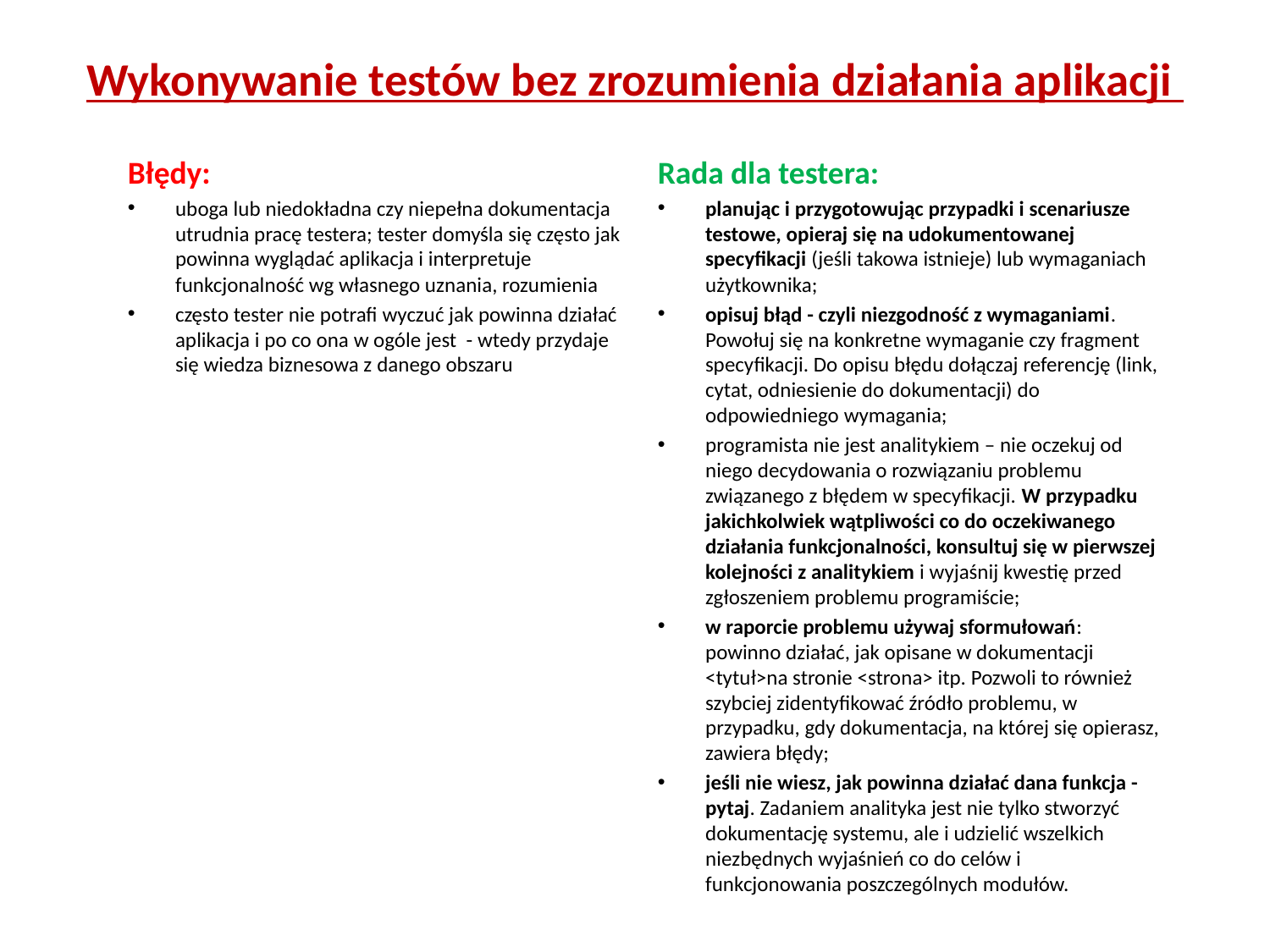

# Wykonywanie testów bez zrozumienia działania aplikacji
Błędy:
uboga lub niedokładna czy niepełna dokumentacja utrudnia pracę testera; tester domyśla się często jak powinna wyglądać aplikacja i interpretuje funkcjonalność wg własnego uznania, rozumienia
często tester nie potrafi wyczuć jak powinna działać aplikacja i po co ona w ogóle jest  - wtedy przydaje się wiedza biznesowa z danego obszaru
Rada dla testera:
planując i przygotowując przypadki i scenariusze testowe, opieraj się na udokumentowanej specyfikacji (jeśli takowa istnieje) lub wymaganiach użytkownika;
opisuj błąd - czyli niezgodność z wymaganiami. Powołuj się na konkretne wymaganie czy fragment specyfikacji. Do opisu błędu dołączaj referencję (link, cytat, odniesienie do dokumentacji) do odpowiedniego wymagania;
programista nie jest analitykiem – nie oczekuj od niego decydowania o rozwiązaniu problemu związanego z błędem w specyfikacji. W przypadku jakichkolwiek wątpliwości co do oczekiwanego działania funkcjonalności, konsultuj się w pierwszej kolejności z analitykiem i wyjaśnij kwestię przed zgłoszeniem problemu programiście;
w raporcie problemu używaj sformułowań: powinno działać, jak opisane w dokumentacji <tytuł>na stronie <strona> itp. Pozwoli to również szybciej zidentyfikować źródło problemu, w przypadku, gdy dokumentacja, na której się opierasz, zawiera błędy;
jeśli nie wiesz, jak powinna działać dana funkcja - pytaj. Zadaniem analityka jest nie tylko stworzyć dokumentację systemu, ale i udzielić wszelkich niezbędnych wyjaśnień co do celów i funkcjonowania poszczególnych modułów.